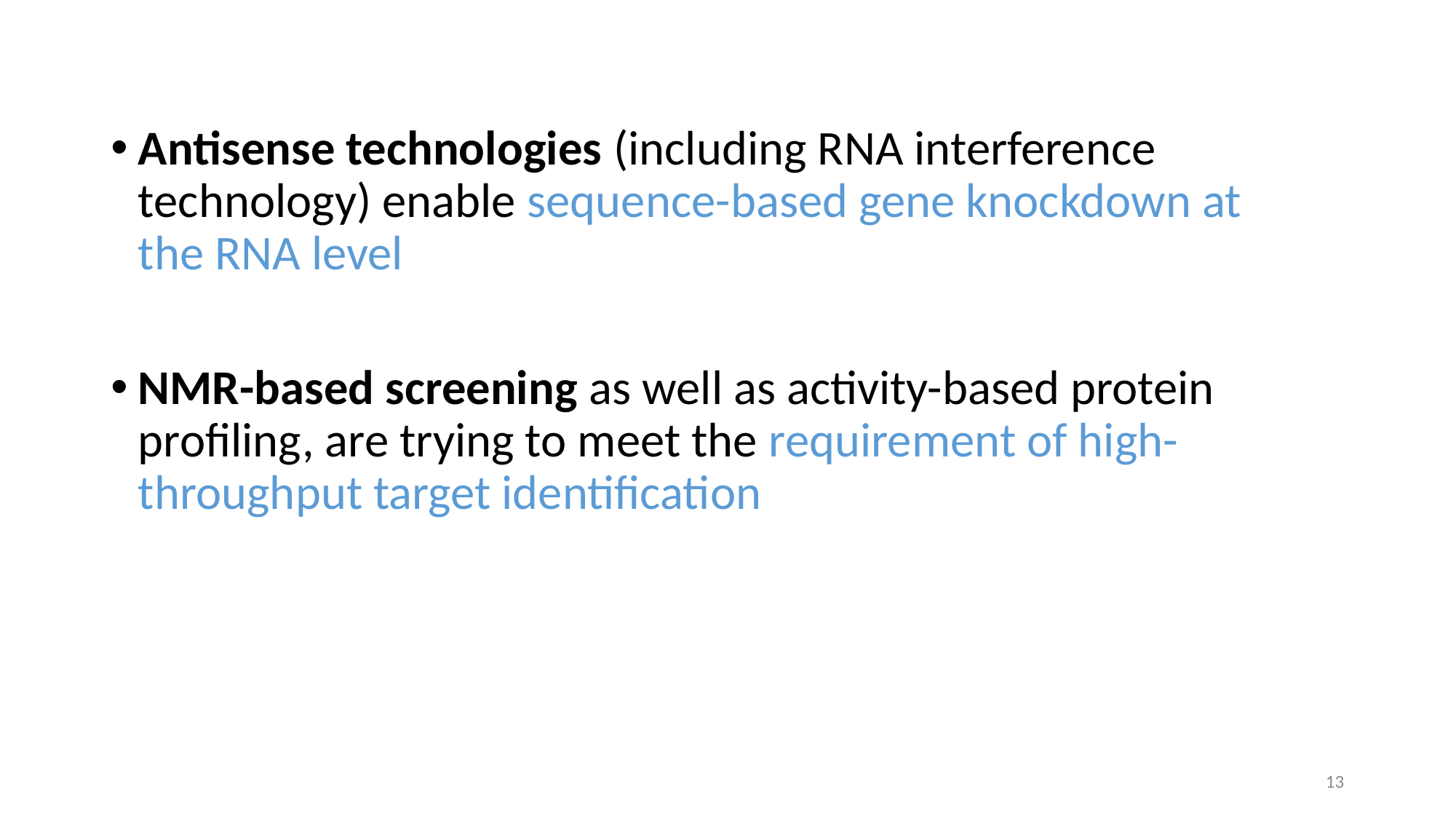

Antisense technologies (including RNA interference technology) enable sequence-based gene knockdown at the RNA level

NMR-based screening as well as activity-based protein profiling, are trying to meet the requirement of high-throughput target identification

13